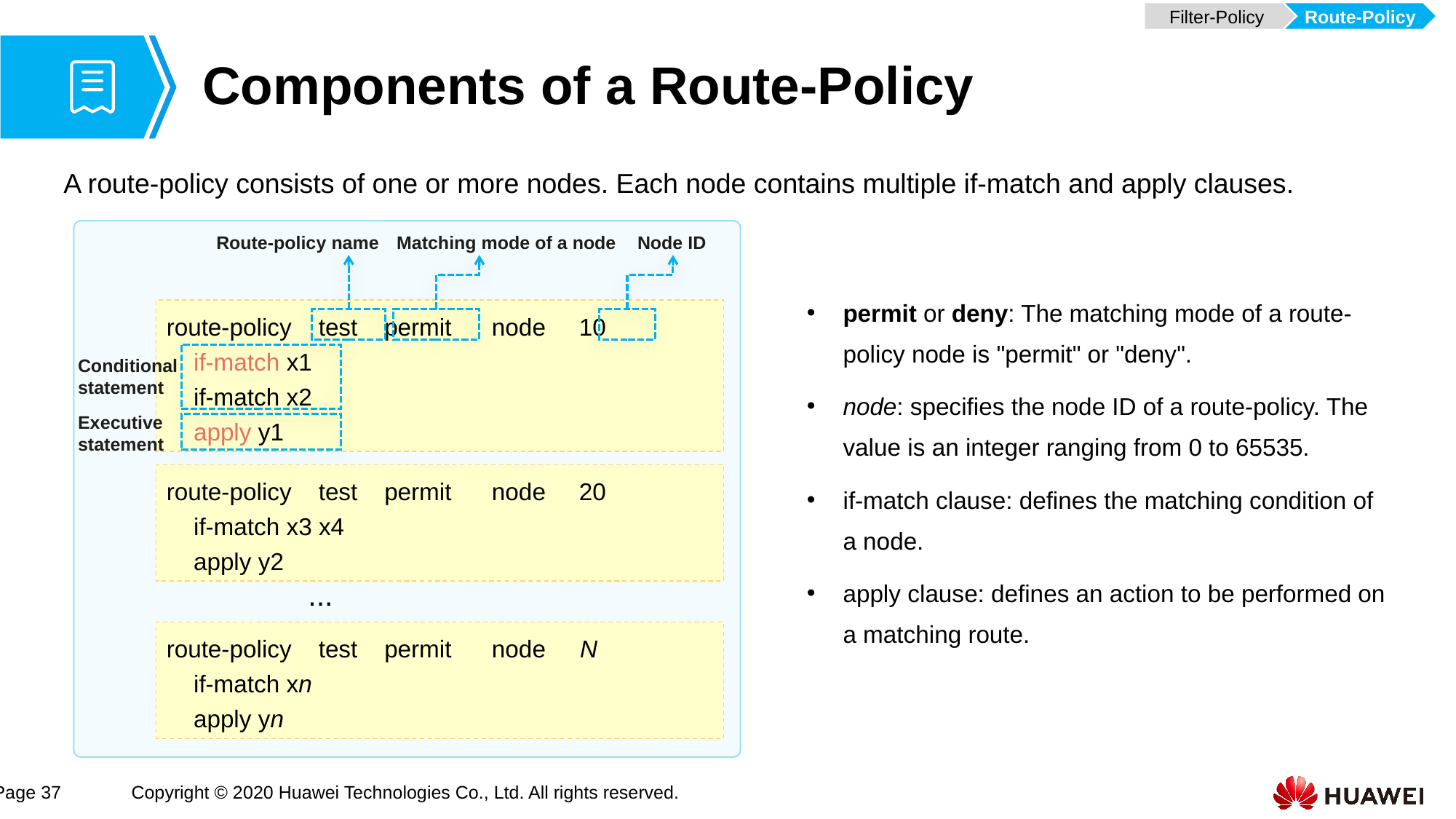

Filter-Policy
Route-Policy
# Components of a Route-Policy
A route-policy consists of one or more nodes. Each node contains multiple if-match and apply clauses.

Route-policy name
Matching mode of a node
Node ID
permit or deny: The matching mode of a route-policy node is "permit" or "deny".
node: specifies the node ID of a route-policy. The value is an integer ranging from 0 to 65535.
if-match clause: defines the matching condition of a node.
apply clause: defines an action to be performed on a matching route.
route-policy    test    permit      node     10
    if-match x1
    if-match x2
    apply y1

Conditional statement
Executive statement

route-policy    test    permit      node     20
    if-match x3 x4
    apply y2
...
route-policy    test    permit      node     N
    if-match xn
    apply yn